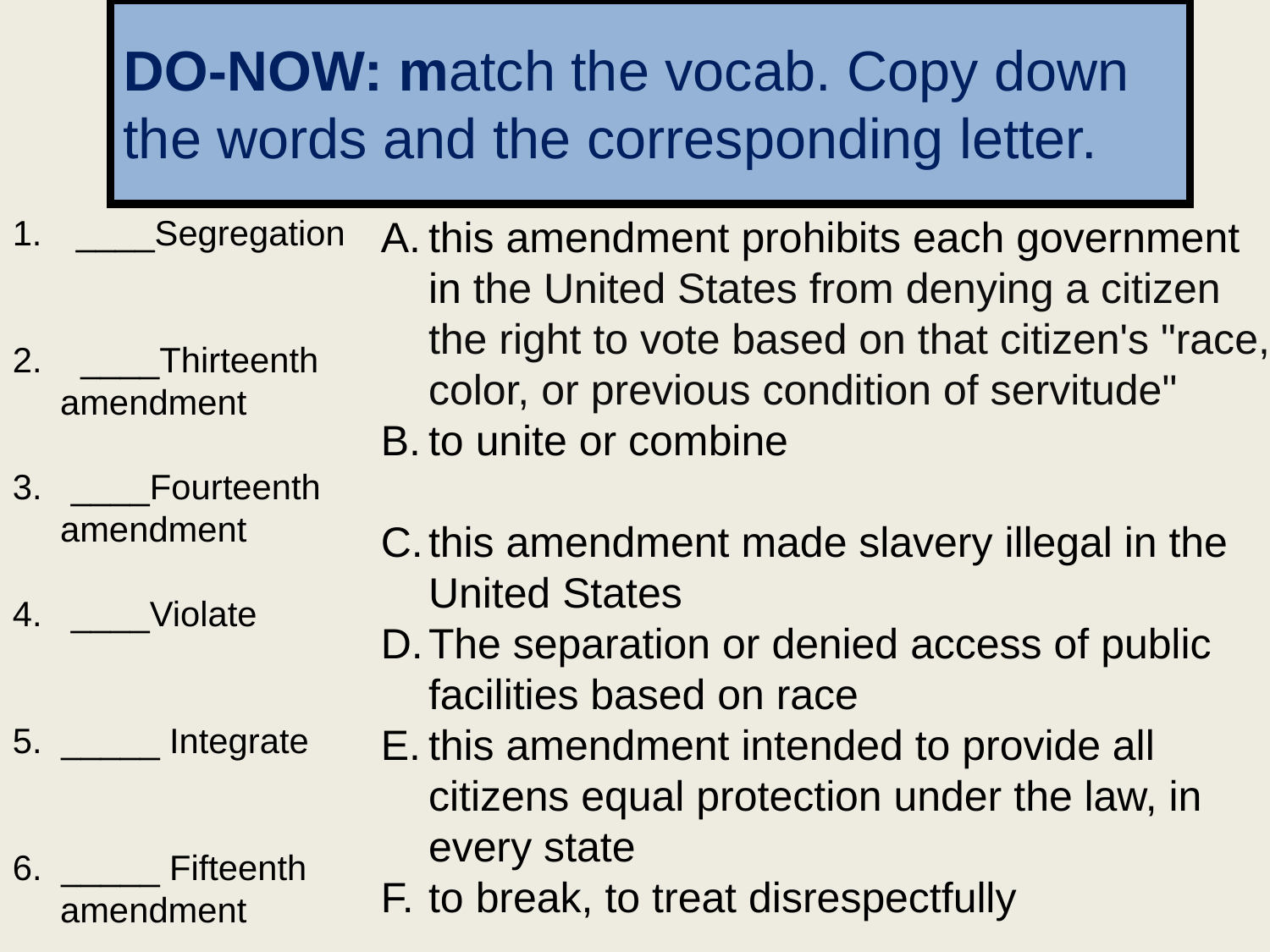

# DO-NOW: match the vocab. Copy down the words and the corresponding letter.
____Segregation

2.    ____Thirteenth amendment

3.   ____Fourteenth amendment

4.   ____Violate

5.  _____ Integrate

6.  _____ Fifteenth amendment
this amendment prohibits each government in the United States from denying a citizen the right to vote based on that citizen's "race, color, or previous condition of servitude"
to unite or combine
this amendment made slavery illegal in the United States
The separation or denied access of public facilities based on race
this amendment intended to provide all citizens equal protection under the law, in every state
to break, to treat disrespectfully